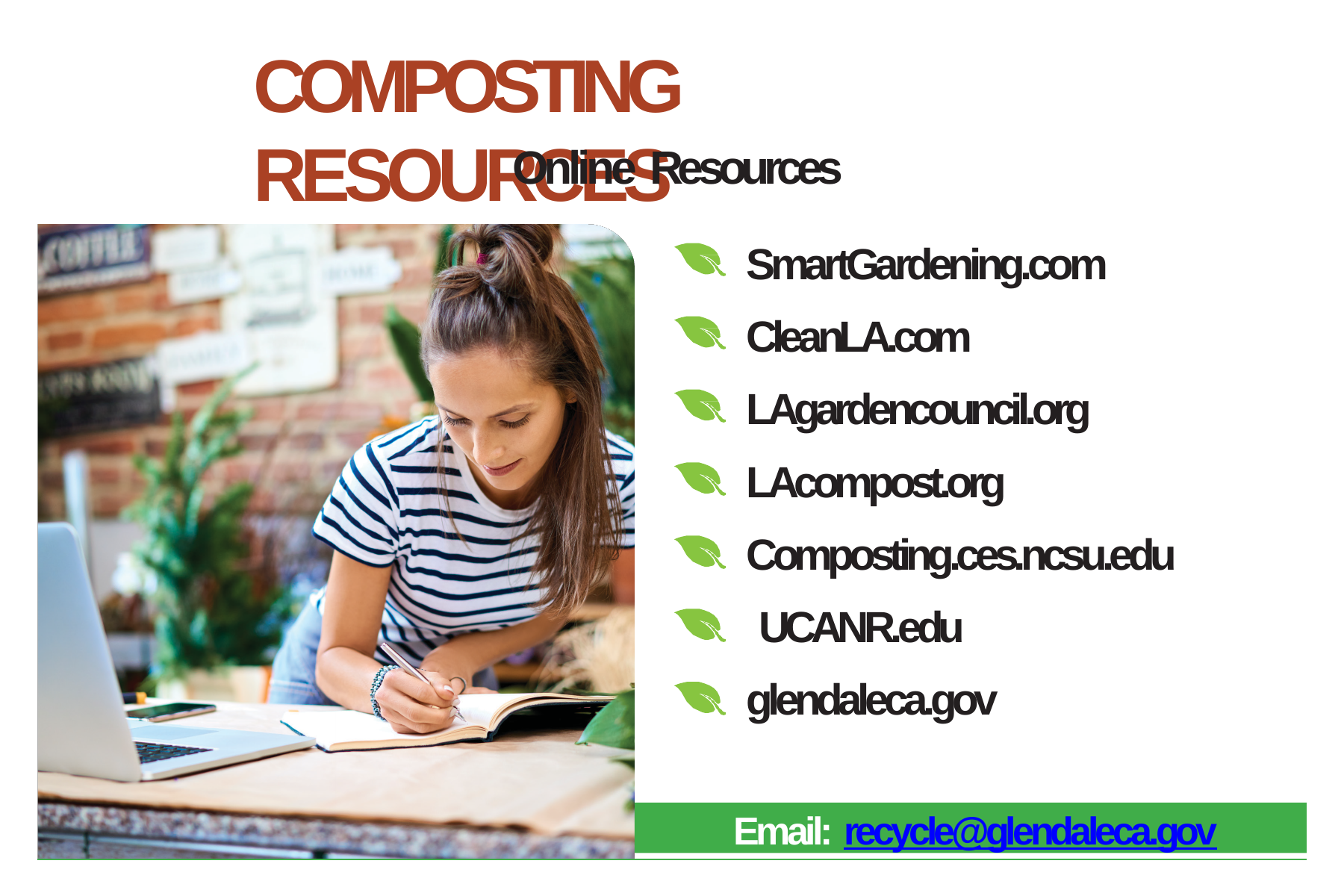

# COMPOSTING RESOURCES
Online Resources
SmartGardening.com  CleanLA.com  LAgardencouncil.org  LAcompost.org  Composting.ces.ncsu.edu  UCANR.edu  glendaleca.gov

Email: recycle@glendaleca.gov